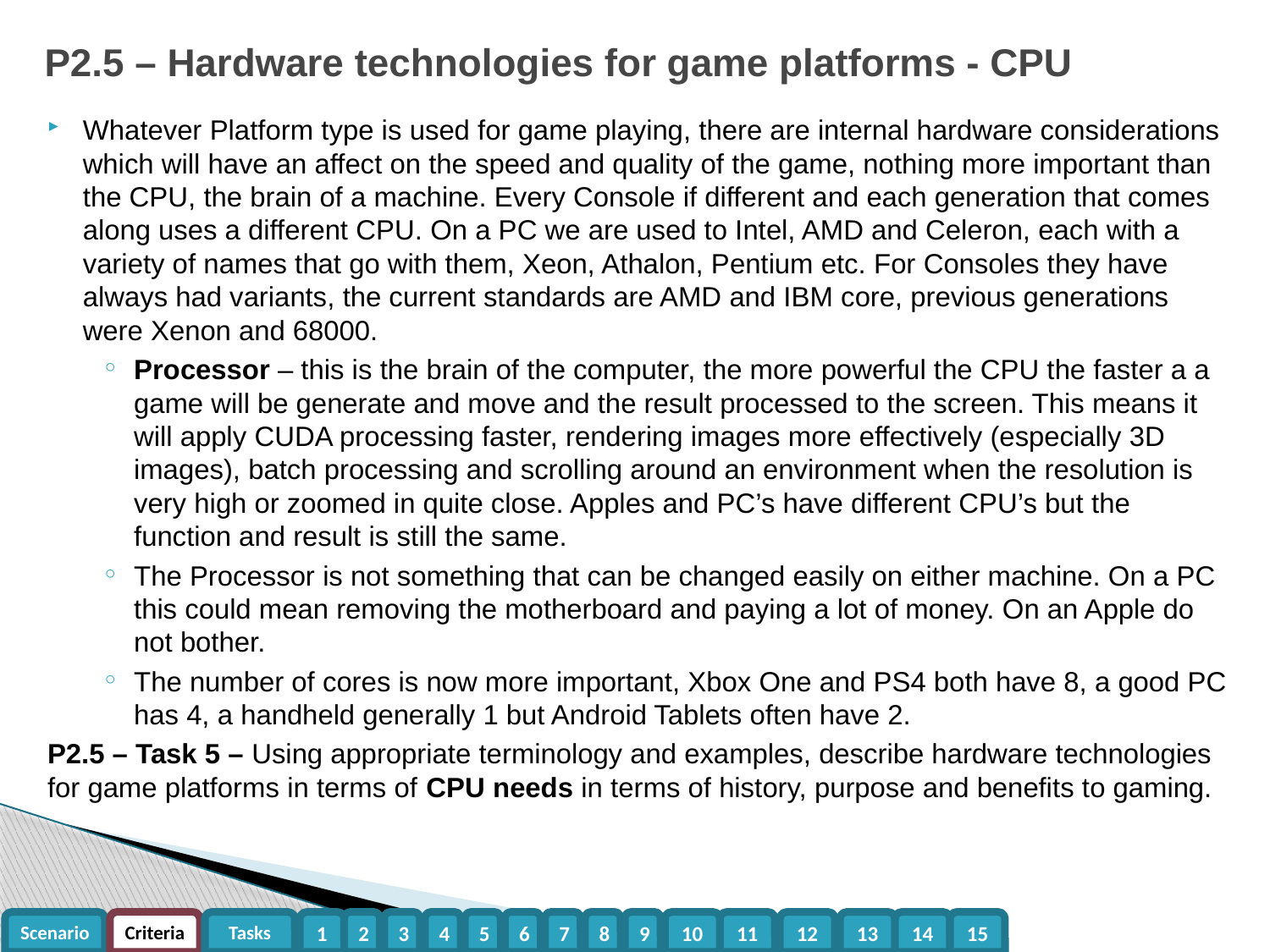

P2.5 – Hardware technologies for game platforms - CPU
Whatever Platform type is used for game playing, there are internal hardware considerations which will have an affect on the speed and quality of the game, nothing more important than the CPU, the brain of a machine. Every Console if different and each generation that comes along uses a different CPU. On a PC we are used to Intel, AMD and Celeron, each with a variety of names that go with them, Xeon, Athalon, Pentium etc. For Consoles they have always had variants, the current standards are AMD and IBM core, previous generations were Xenon and 68000.
Processor – this is the brain of the computer, the more powerful the CPU the faster a a game will be generate and move and the result processed to the screen. This means it will apply CUDA processing faster, rendering images more effectively (especially 3D images), batch processing and scrolling around an environment when the resolution is very high or zoomed in quite close. Apples and PC’s have different CPU’s but the function and result is still the same.
The Processor is not something that can be changed easily on either machine. On a PC this could mean removing the motherboard and paying a lot of money. On an Apple do not bother.
The number of cores is now more important, Xbox One and PS4 both have 8, a good PC has 4, a handheld generally 1 but Android Tablets often have 2.
P2.5 – Task 5 – Using appropriate terminology and examples, describe hardware technologies for game platforms in terms of CPU needs in terms of history, purpose and benefits to gaming.